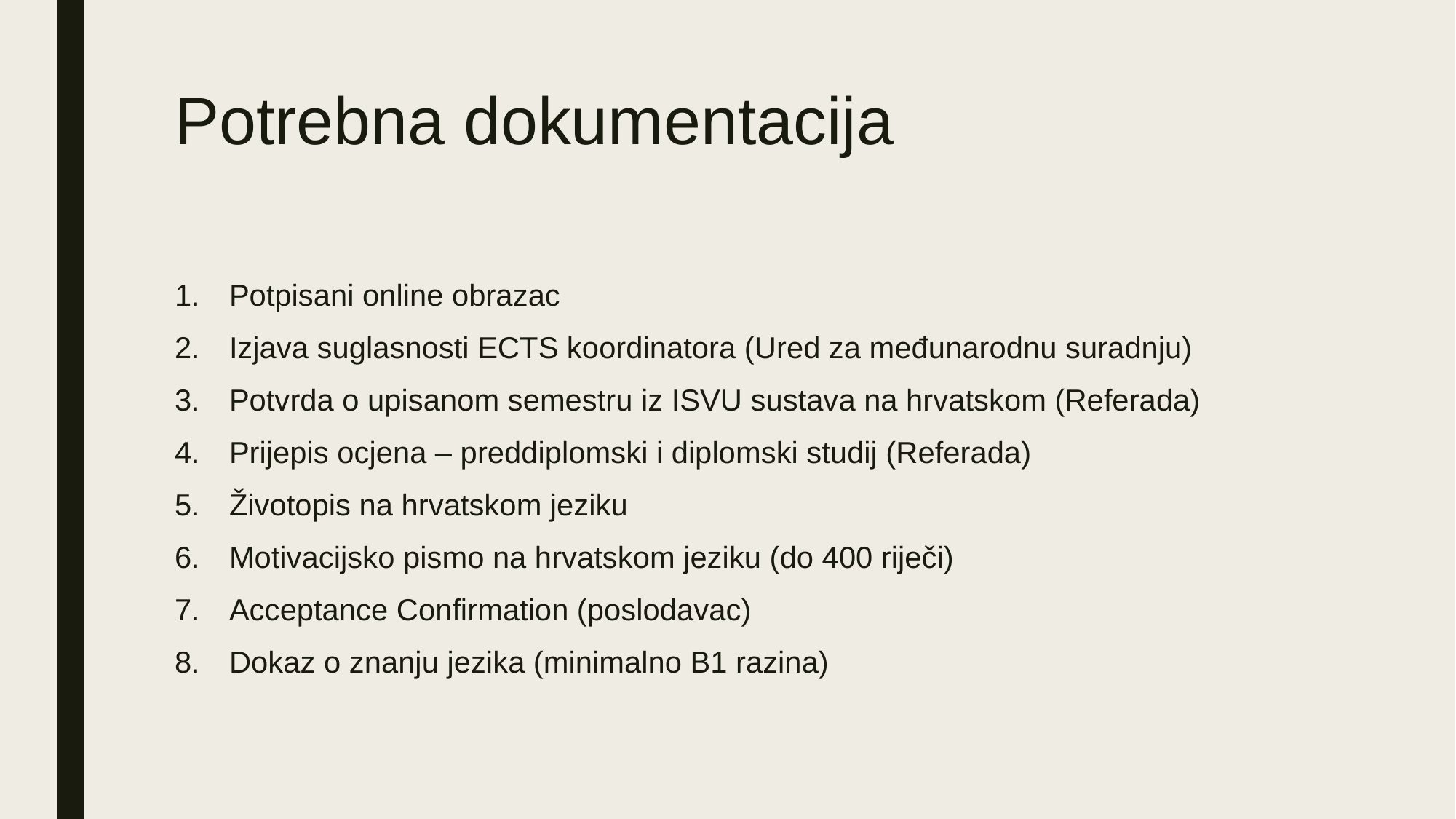

# Potrebna dokumentacija
Potpisani online obrazac
Izjava suglasnosti ECTS koordinatora (Ured za međunarodnu suradnju)
Potvrda o upisanom semestru iz ISVU sustava na hrvatskom (Referada)
Prijepis ocjena – preddiplomski i diplomski studij (Referada)
Životopis na hrvatskom jeziku
Motivacijsko pismo na hrvatskom jeziku (do 400 riječi)
Acceptance Confirmation (poslodavac)
Dokaz o znanju jezika (minimalno B1 razina)